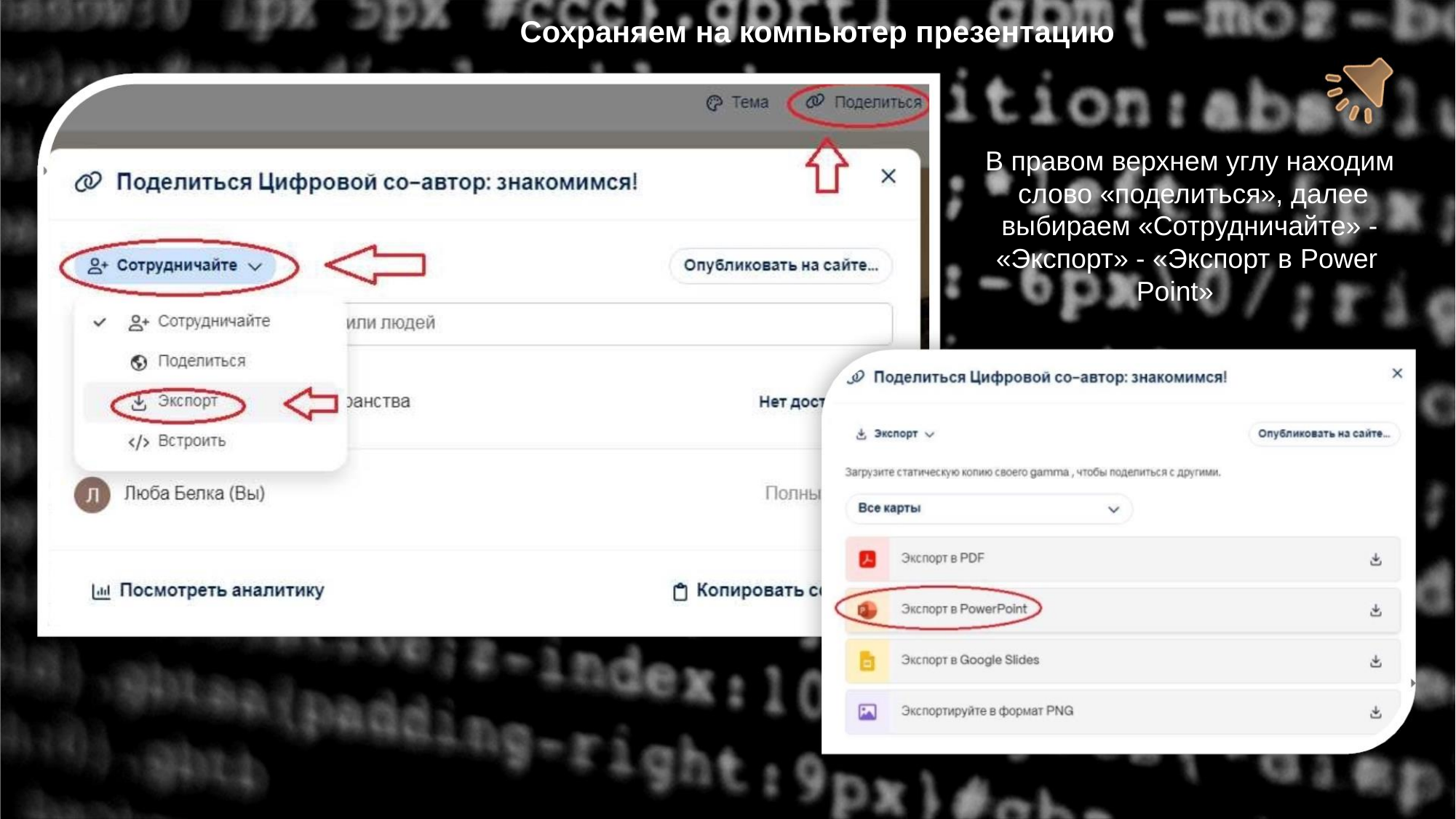

Сохраняем на компьютер презентацию
В правом верхнем углу находим
слово «поделиться», далее
выбираем «Сотрудничайте» -
«Экспорт» - «Экспорт в Power
Point»